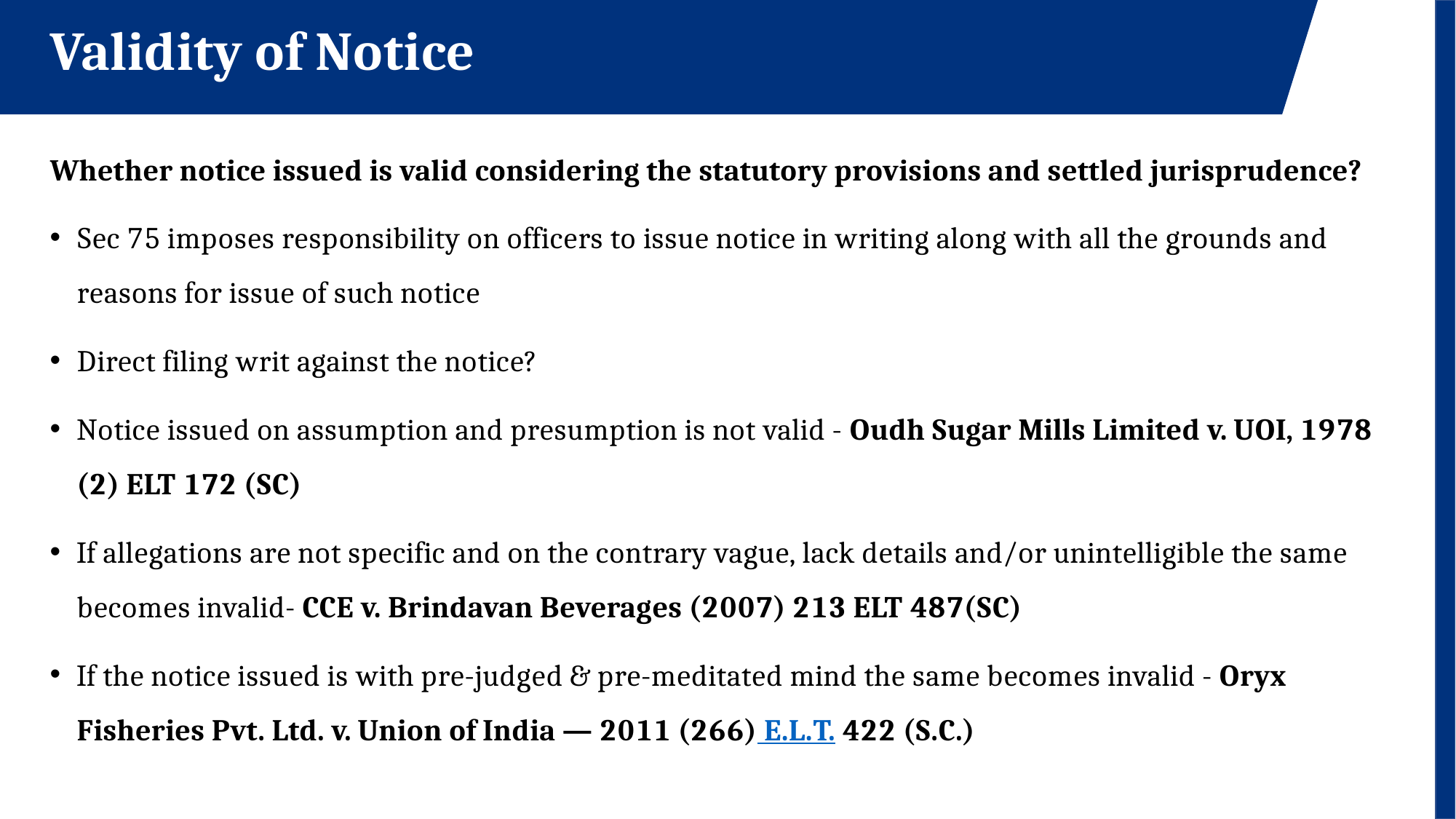

Validity of Notice
Whether notice issued is valid considering the statutory provisions and settled jurisprudence?
Sec 75 imposes responsibility on officers to issue notice in writing along with all the grounds and reasons for issue of such notice
Direct filing writ against the notice?
Notice issued on assumption and presumption is not valid - Oudh Sugar Mills Limited v. UOI, 1978 (2) ELT 172 (SC)
If allegations are not specific and on the contrary vague, lack details and/or unintelligible the same becomes invalid- CCE v. Brindavan Beverages (2007) 213 ELT 487(SC)
If the notice issued is with pre-judged & pre-meditated mind the same becomes invalid - Oryx Fisheries Pvt. Ltd. v. Union of India — 2011 (266) E.L.T. 422 (S.C.)